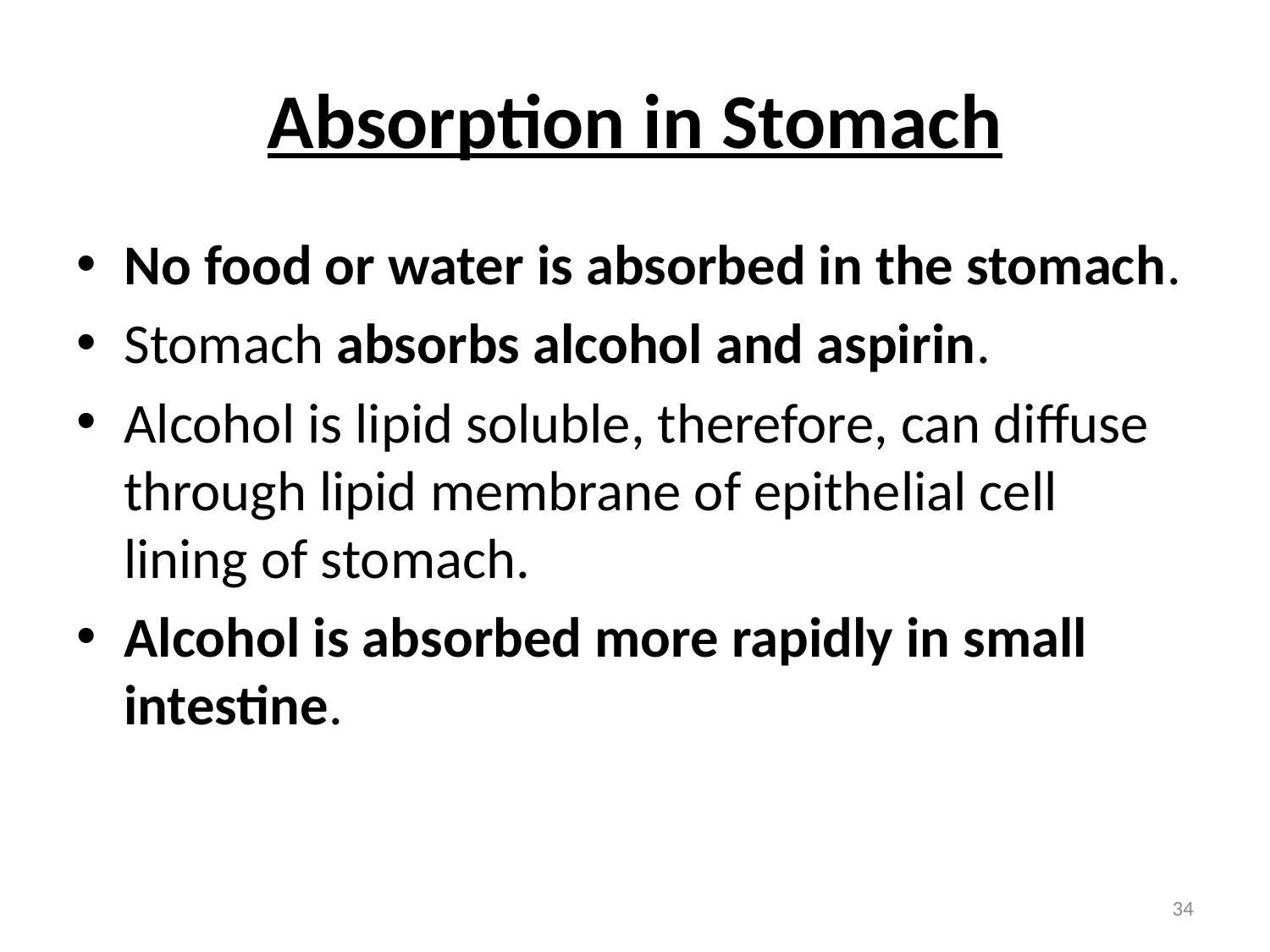

# Absorption in Stomach
No food or water is absorbed in the stomach.
Stomach absorbs alcohol and aspirin.
Alcohol is lipid soluble, therefore, can diffuse through lipid membrane of epithelial cell lining of stomach.
Alcohol is absorbed more rapidly in small intestine.
34